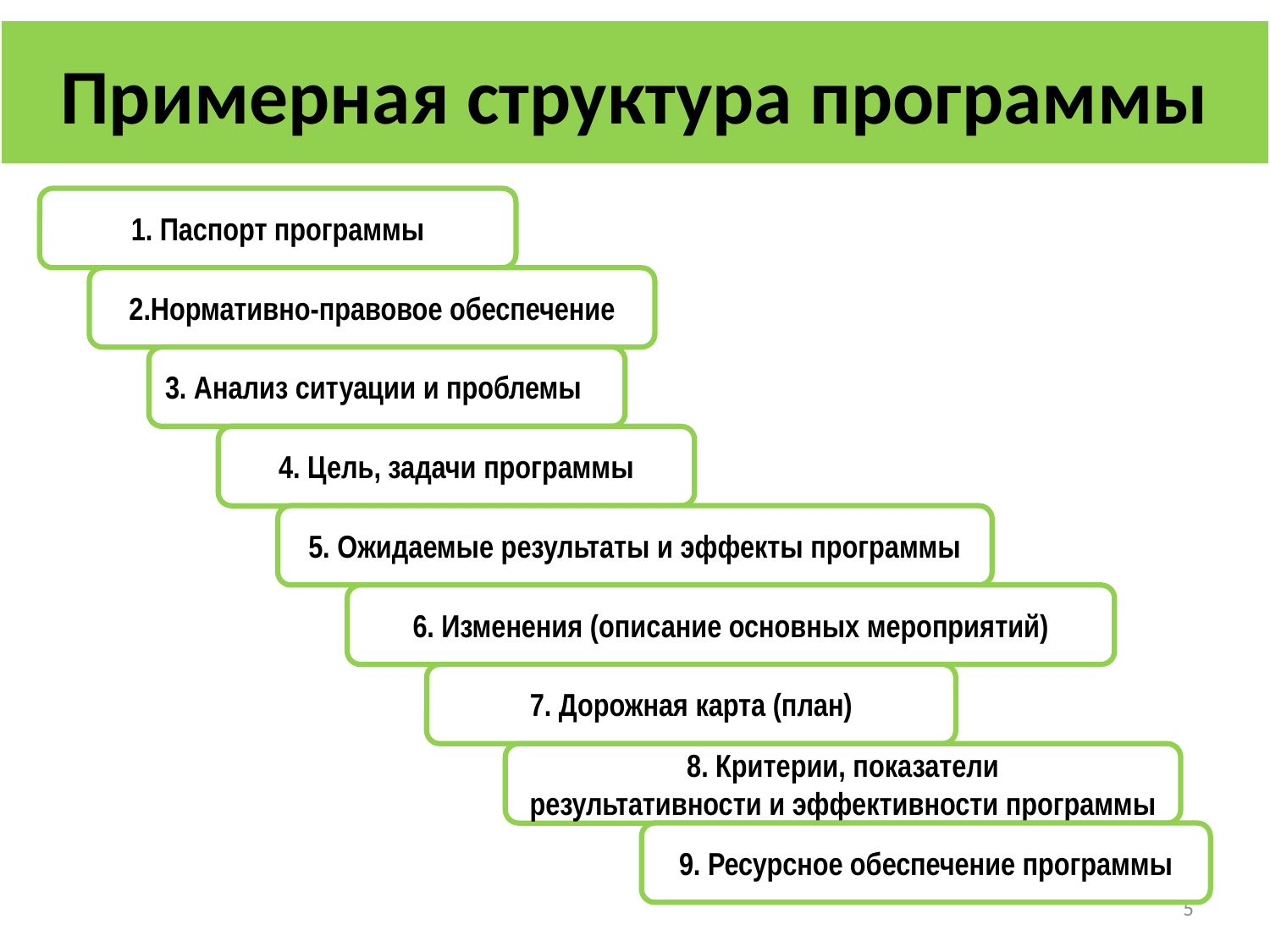

Примерная структура программы
1. Паспорт программы
2.Нормативно-правовое обеспечение
3. Анализ ситуации и проблемы
4. Цель, задачи программы
5. Ожидаемые результаты и эффекты программы
6. Изменения (описание основных мероприятий)
7. Дорожная карта (план)
8. Критерии, показатели
результативности и эффективности программы
9. Ресурсное обеспечение программы
5